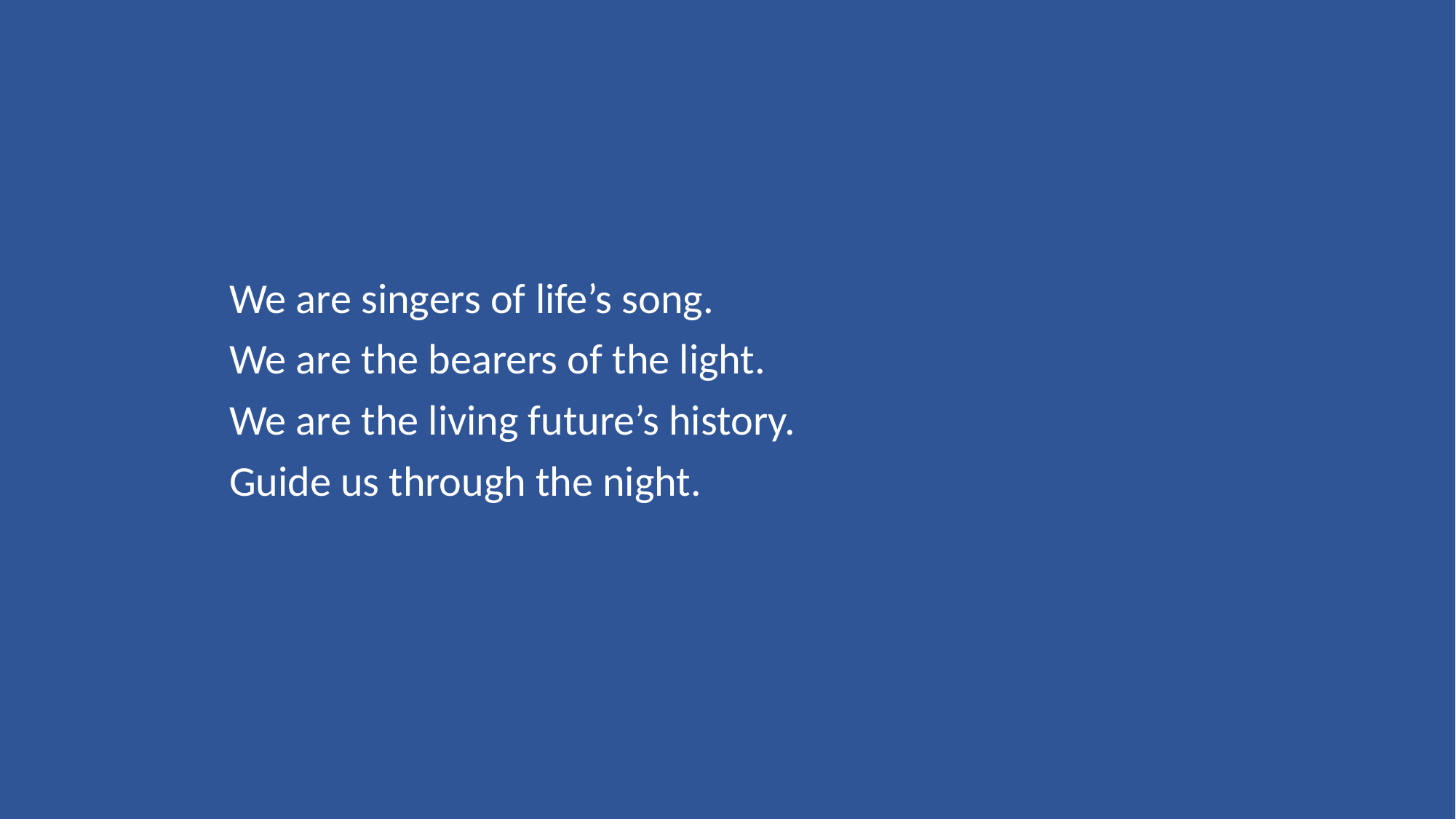

We are singers of life’s song.
We are the bearers of the light.
We are the living future’s history.
Guide us through the night.